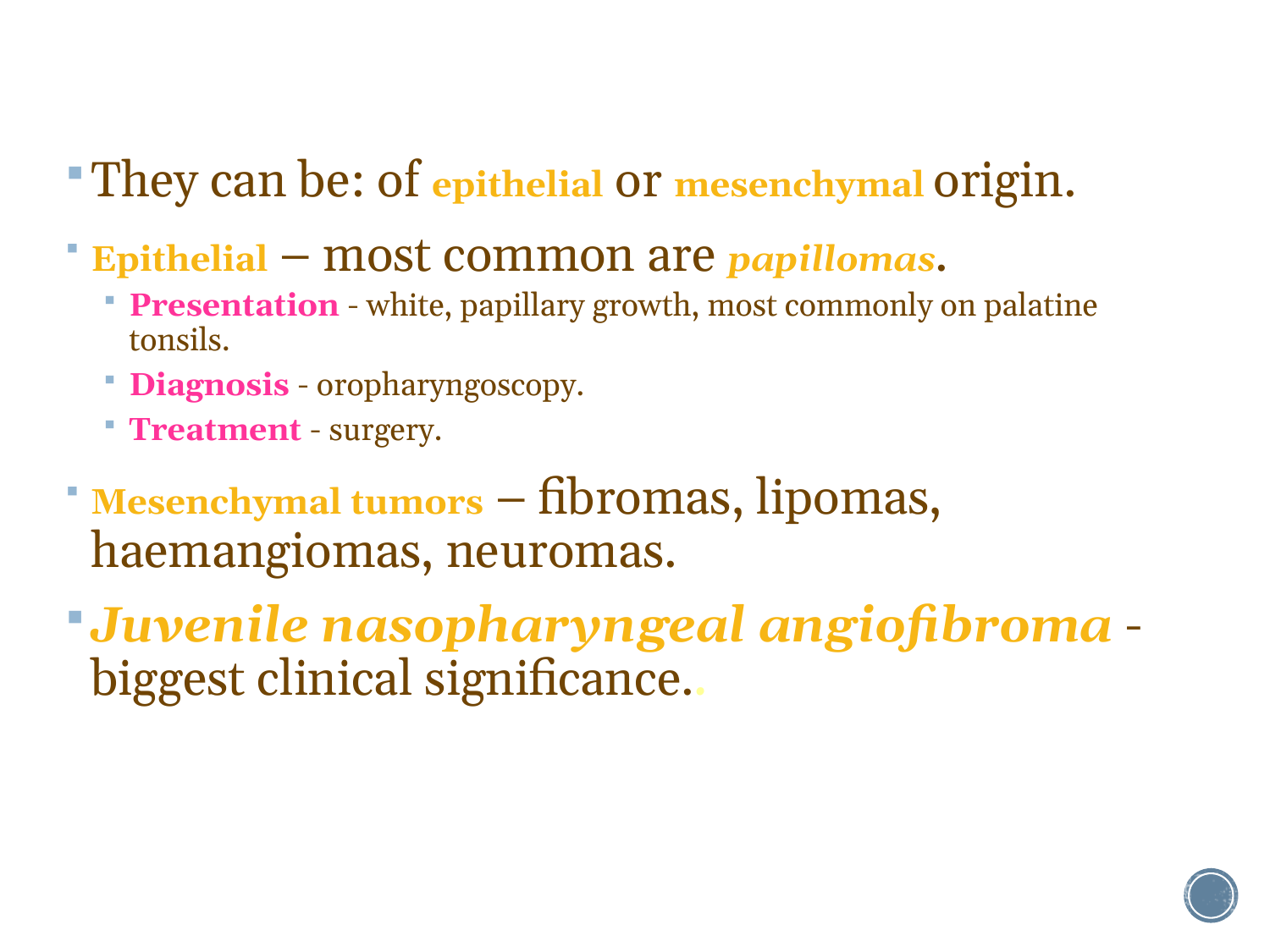

They can be: of epithelial or mesenchymal origin.
Epithelial – most common are papillomas.
Presentation - white, papillary growth, most commonly on palatine tonsils.
Diagnosis - oropharyngoscopy.
Treatment - surgery.
Mesenchymal tumors – fibromas, lipomas, haemangiomas, neuromas.
Juvenile nasopharyngeal angiofibroma - biggest clinical significance..